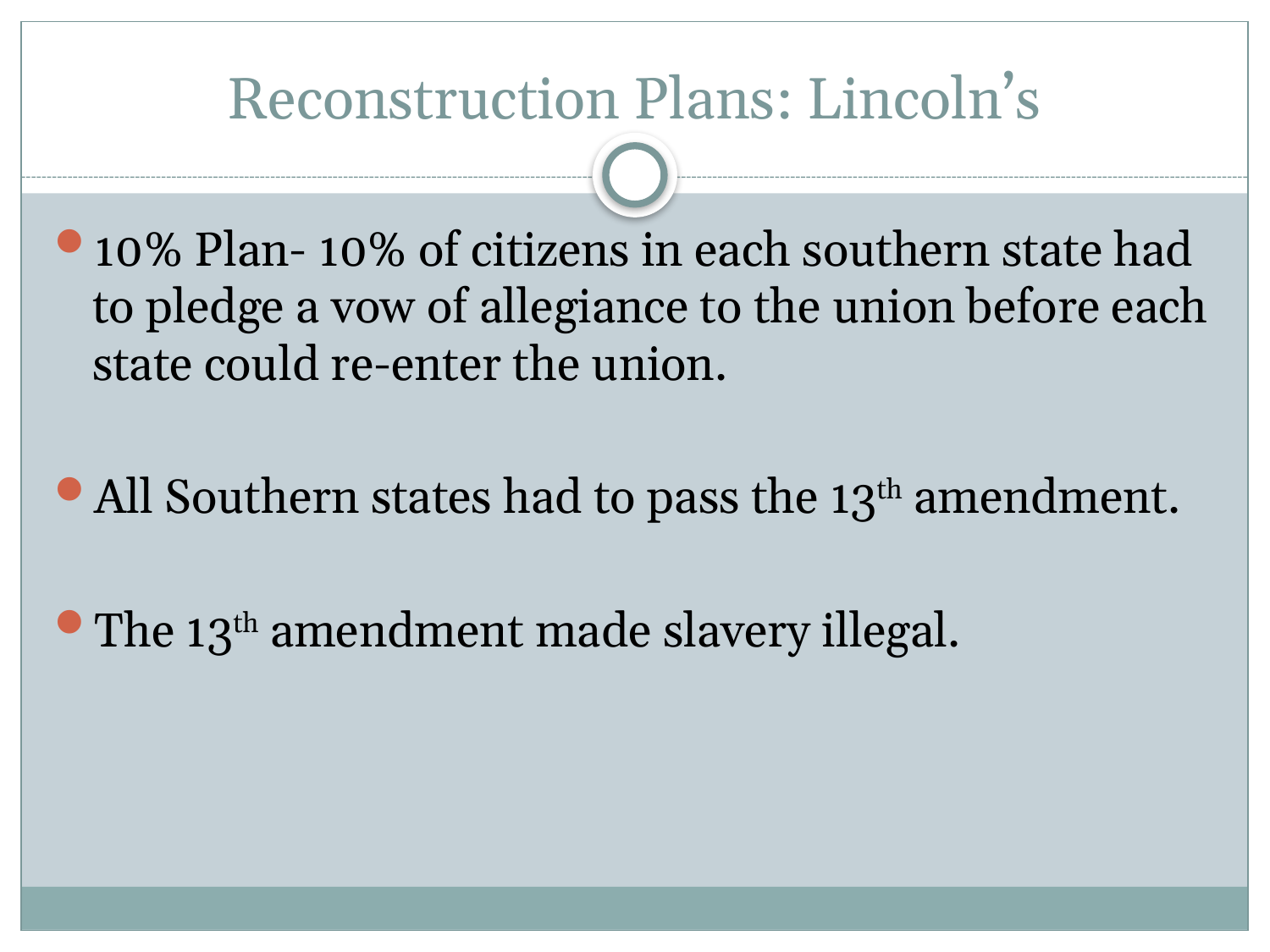

# Reconstruction Plans: Lincoln’s
10% Plan- 10% of citizens in each southern state had to pledge a vow of allegiance to the union before each state could re-enter the union.

All Southern states had to pass the 13th amendment.

The 13th amendment made slavery illegal.